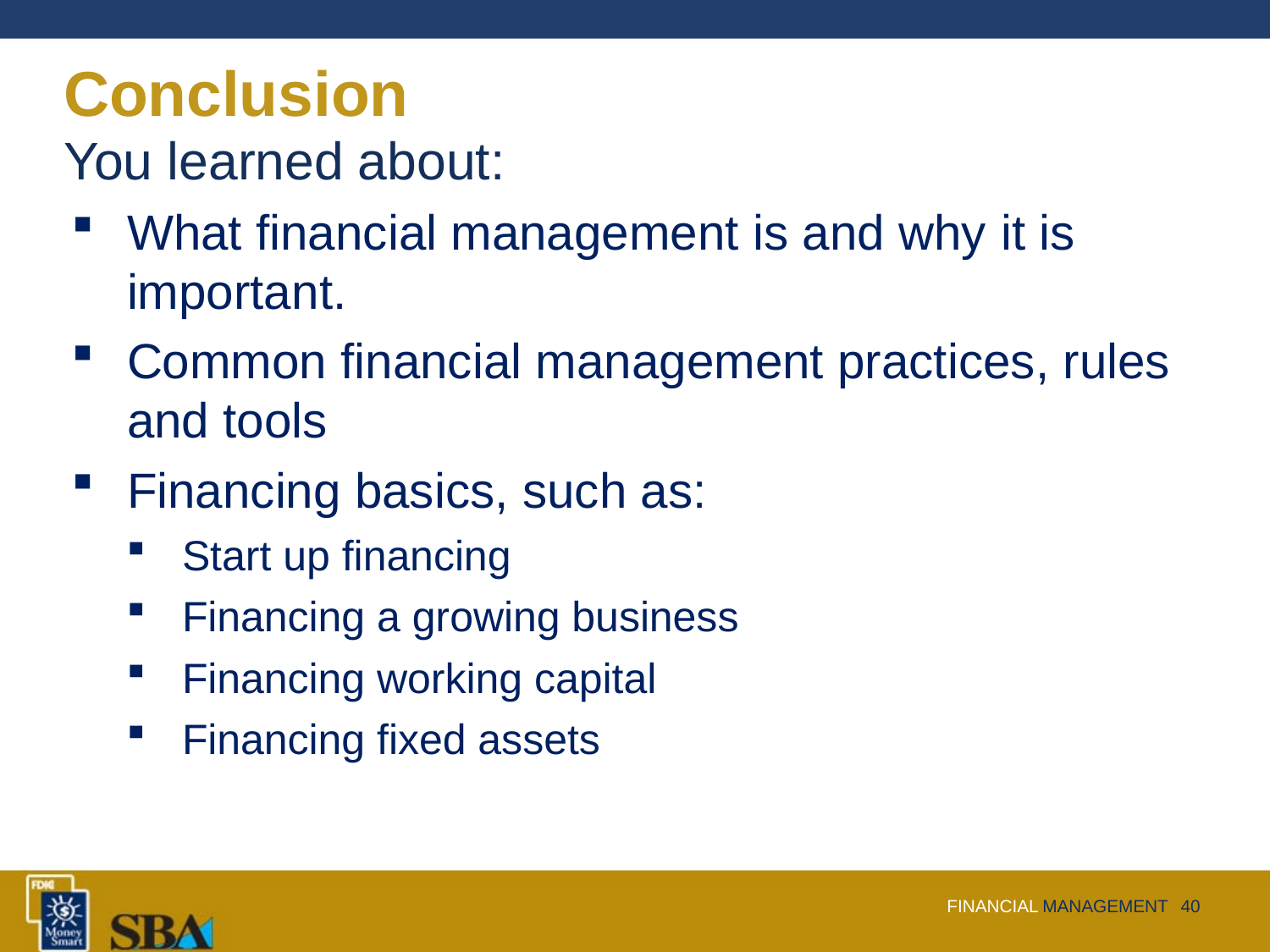

# Conclusion
You learned about:
What financial management is and why it is important.
Common financial management practices, rules and tools
Financing basics, such as:
Start up financing
Financing a growing business
Financing working capital
Financing fixed assets